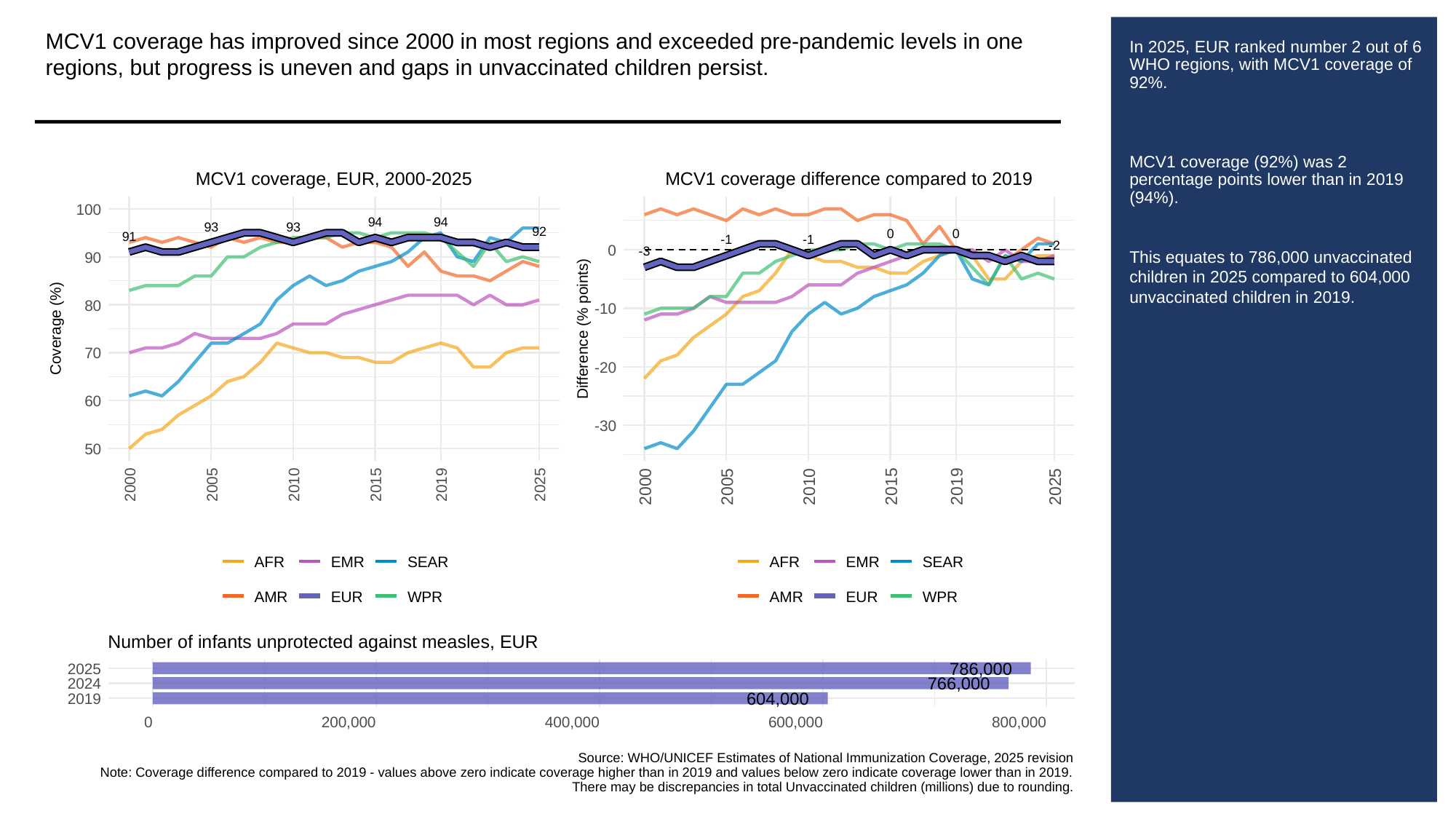

MCV1 coverage has improved since 2000 in most regions and exceeded pre-pandemic levels in one regions, but progress is uneven and gaps in unvaccinated children persist.
# In 2025, EUR ranked number 2 out of 6 WHO regions, with MCV1 coverage of 92%.

MCV1 coverage (92%) was 2 percentage points lower than in 2019 (94%).

This equates to 786,000 unvaccinated children in 2025 compared to 604,000 unvaccinated children in 2019.

MCV1 coverage, EUR, 2000-2025
MCV1 coverage difference compared to 2019

100

94
94

93
93
92

0
0
91

-1
-1

-2

0
-3

90

80
-10

Coverage (%)
Difference (% points)

70

-20

60

-30

50

2000
2005
2010
2015
2019
2025
2000
2005
2010
2015
2019
2025
AFR
EMR
SEAR
AFR
EMR
SEAR

AMR
EUR
WPR
AMR
EUR
WPR

Number of infants unprotected against measles, EUR

786,000

2025

766,000

2024

604,000

2019

0
200,000
400,000
600,000
800,000
Source: WHO/UNICEF Estimates of National Immunization Coverage, 2025 revision
Note: Coverage difference compared to 2019 - values above zero indicate coverage higher than in 2019 and values below zero indicate coverage lower than in 2019.
There may be discrepancies in total Unvaccinated children (millions) due to rounding.